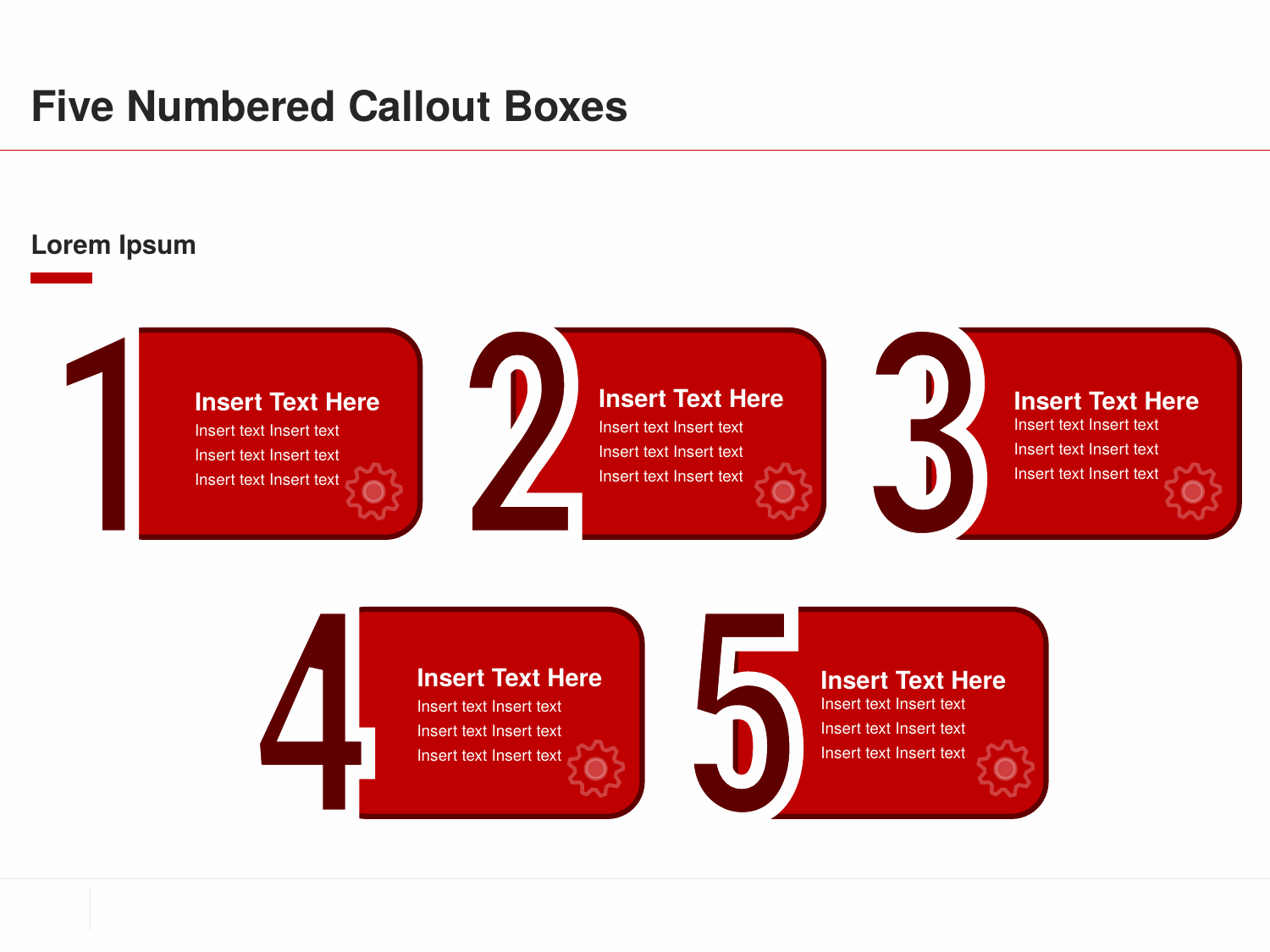

# Five Numbered Callout Boxes
Lorem Ipsum

Insert Text Here
Insert text Insert text
Insert text Insert text
Insert text Insert text

Insert Text Here
Insert text Insert text
Insert text Insert text
Insert text Insert text
Insert Text Here
Insert text Insert text
Insert text Insert text
Insert text Insert text

Insert Text Here
Insert text Insert text
Insert text Insert text
Insert text Insert text
Insert Text Here
Insert text Insert text
Insert text Insert text
Insert text Insert text